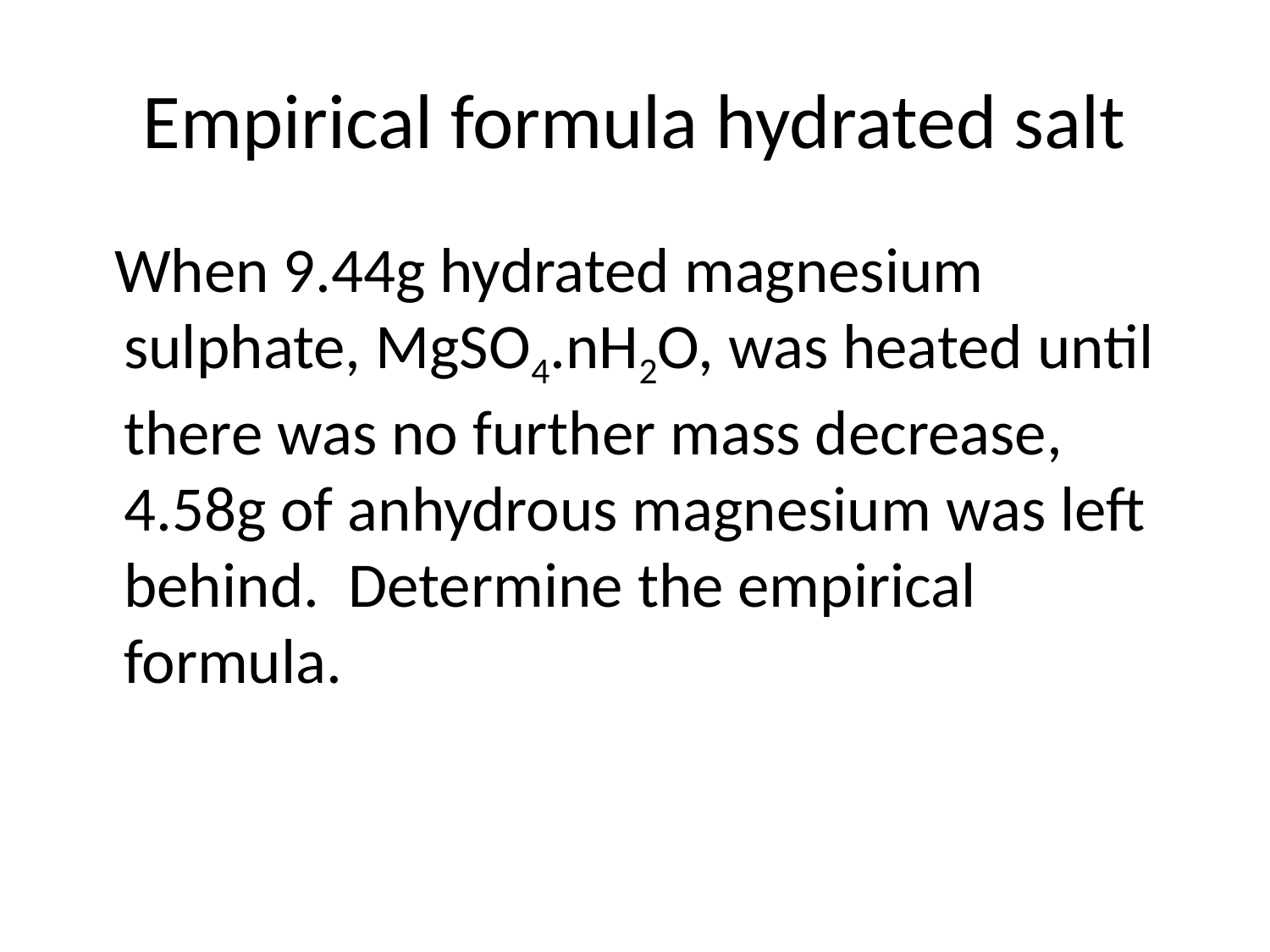

# Empirical formula hydrated salt
   When 9.44g hydrated magnesium sulphate, MgSO4.nH2O, was heated until there was no further mass decrease, 4.58g of anhydrous magnesium was left behind.  Determine the empirical formula.